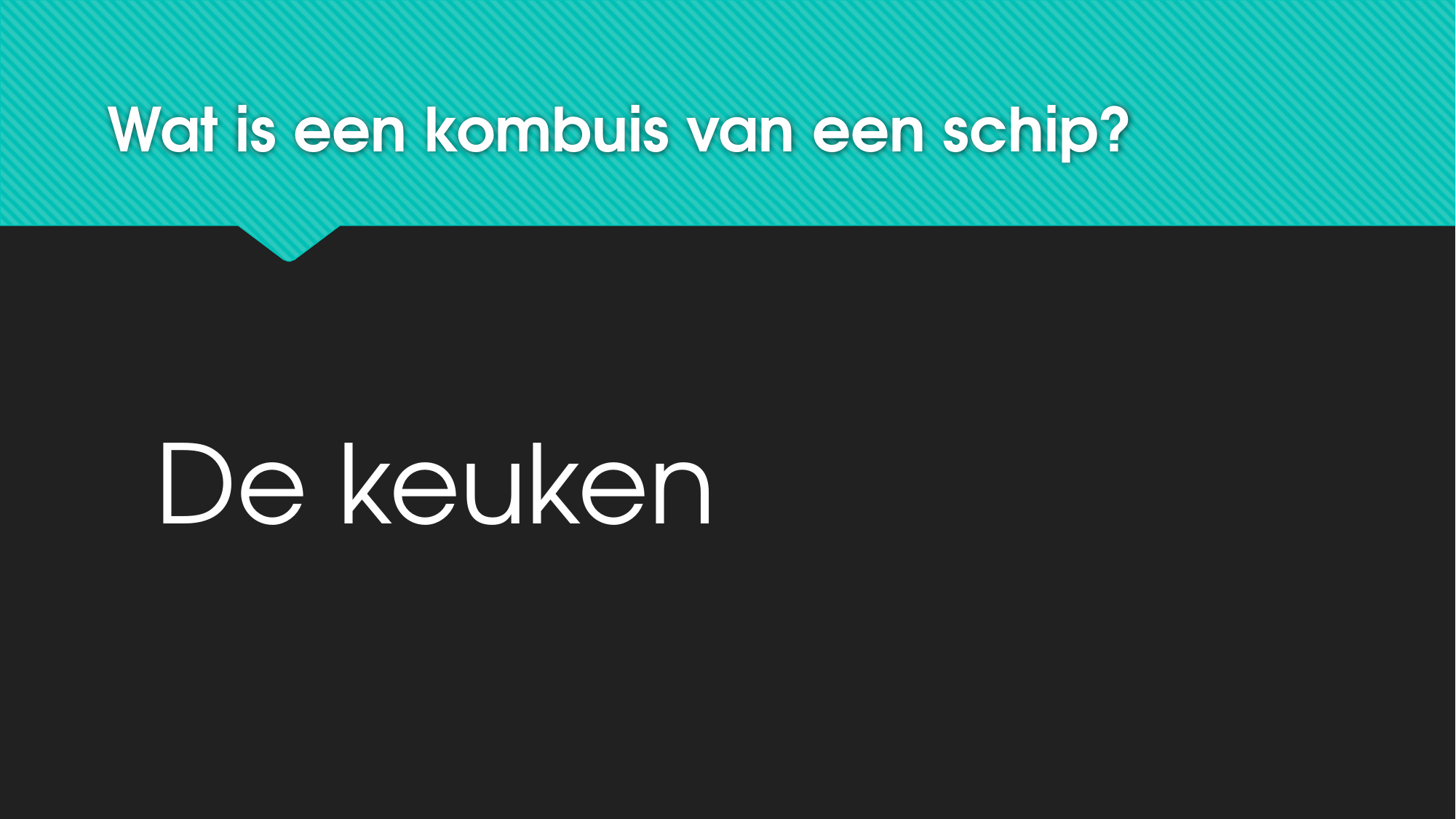

# Wat is een kombuis van een schip?

De keuken